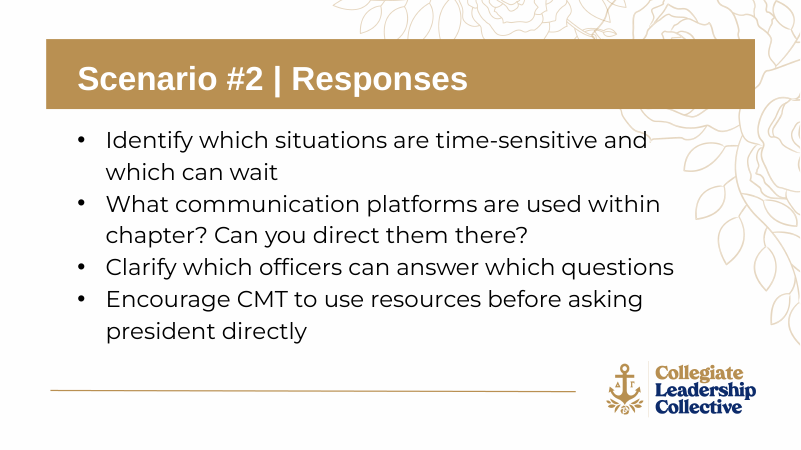

Scenario #2 | Responses
Identify which situations are time-sensitive and which can wait
What communication platforms are used within chapter? Can you direct them there?
Clarify which officers can answer which questions
Encourage CMT to use resources before asking president directly